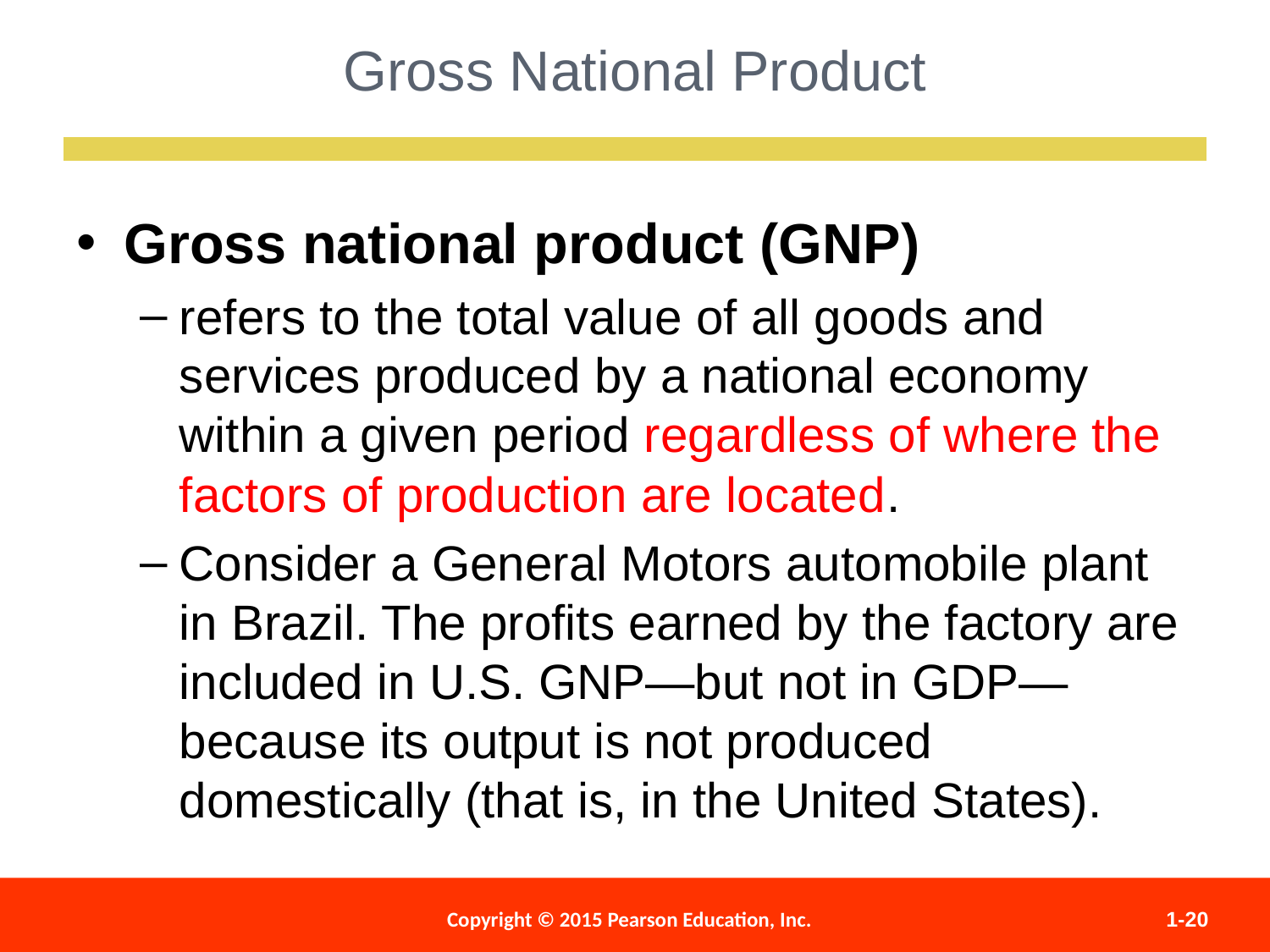

Gross National Product
Gross national product (GNP)
refers to the total value of all goods and services produced by a national economy within a given period regardless of where the factors of production are located.
Consider a General Motors automobile plant in Brazil. The profits earned by the factory are included in U.S. GNP—but not in GDP—because its output is not produced domestically (that is, in the United States).